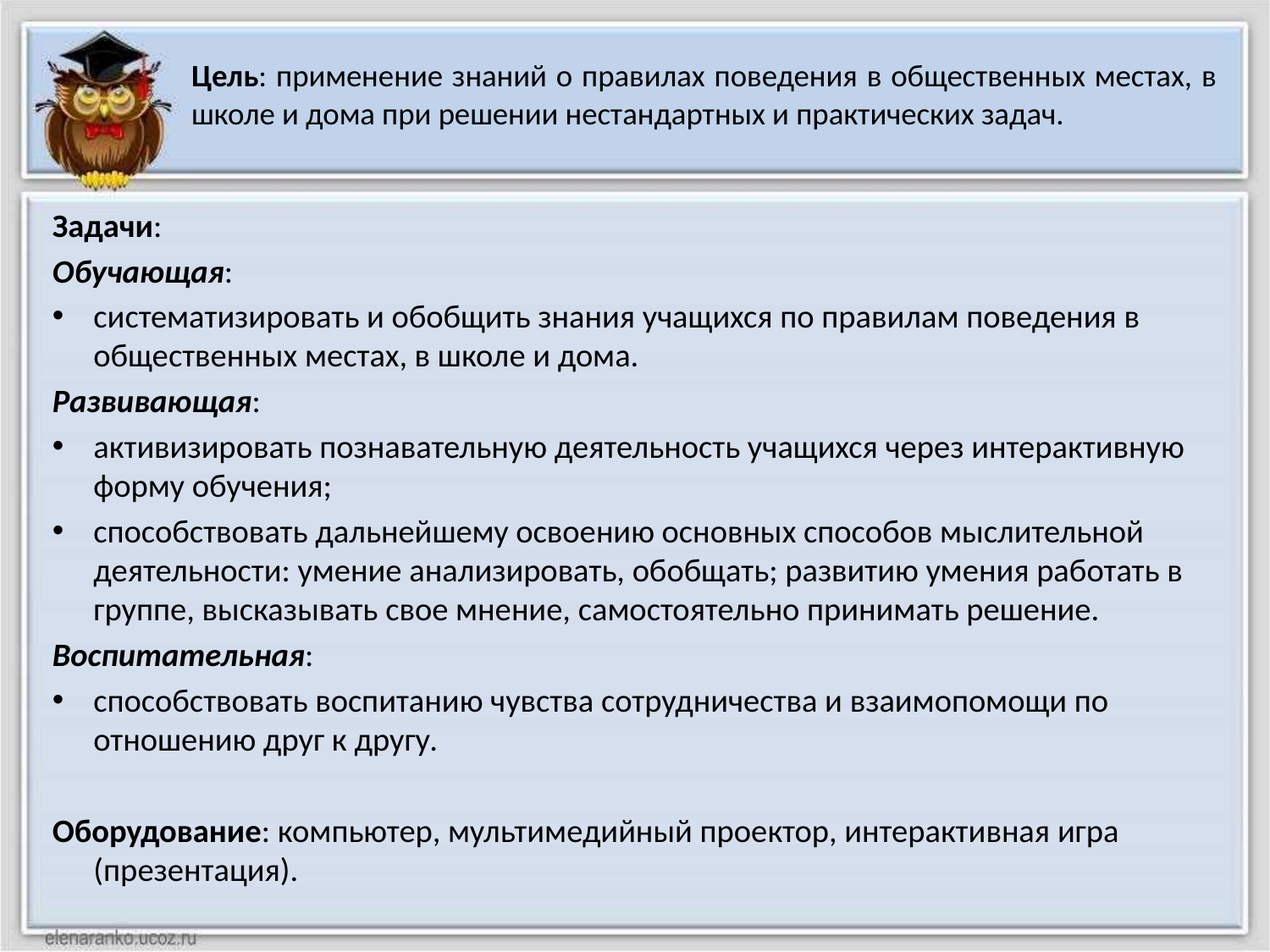

Цель: применение знаний о правилах поведения в общественных местах, в школе и дома при решении нестандартных и практических задач.

Задачи:
Обучающая:
систематизировать и обобщить знания учащихся по правилам поведения в общественных местах, в школе и дома.
Развивающая:
активизировать познавательную деятельность учащихся через интерактивную форму обучения;
способствовать дальнейшему освоению основных способов мыслительной деятельности: умение анализировать, обобщать; развитию умения работать в группе, высказывать свое мнение, самостоятельно принимать решение.
Воспитательная:
способствовать воспитанию чувства сотрудничества и взаимопомощи по отношению друг к другу.

Оборудование: компьютер, мультимедийный проектор, интерактивная игра (презентация).